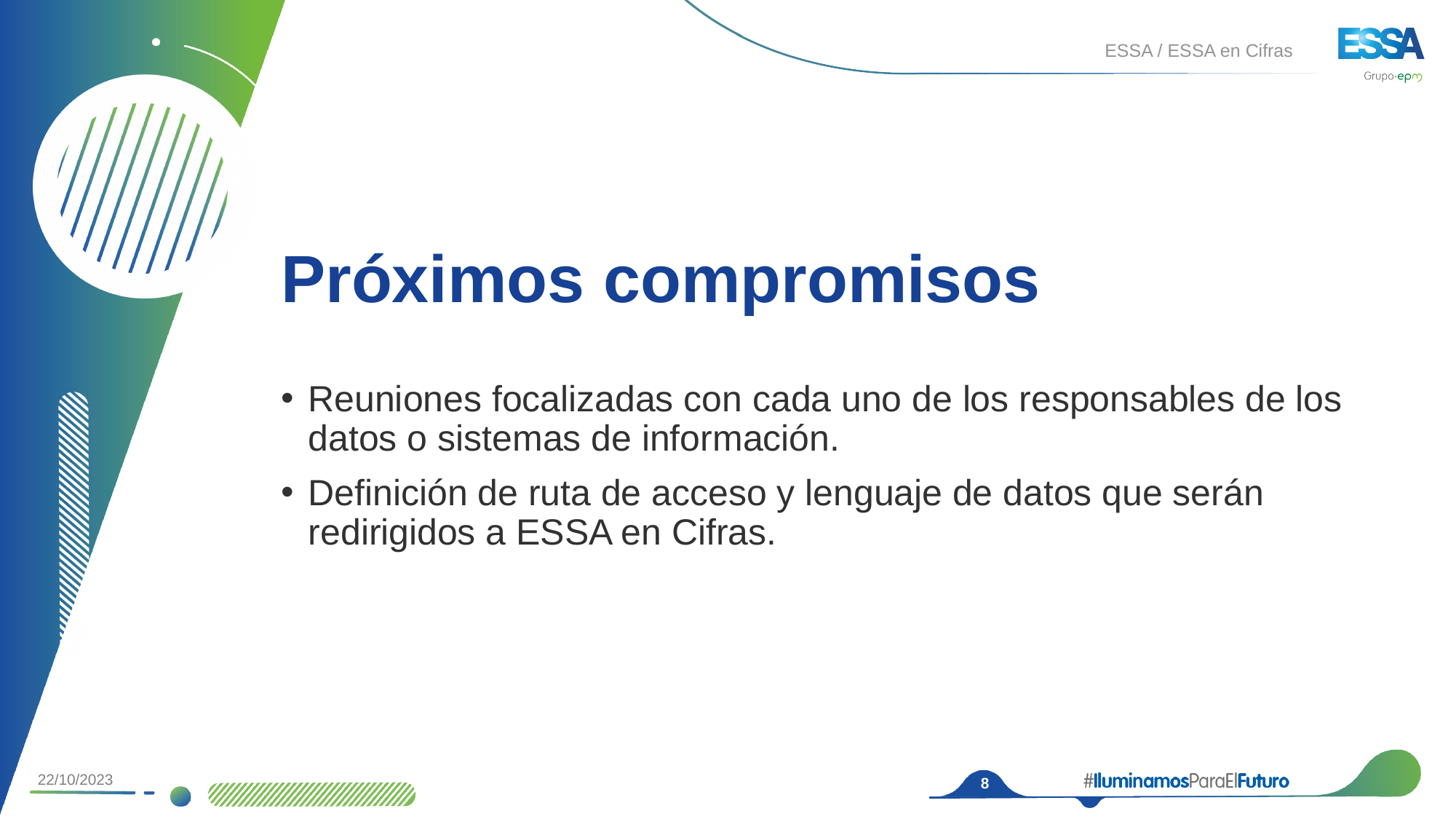

ESSA / ESSA en Cifras
# Próximos compromisos

Reuniones focalizadas con cada uno de los responsables de los datos o sistemas de información.
Definición de ruta de acceso y lenguaje de datos que serán redirigidos a ESSA en Cifras.

22/10/2023
8